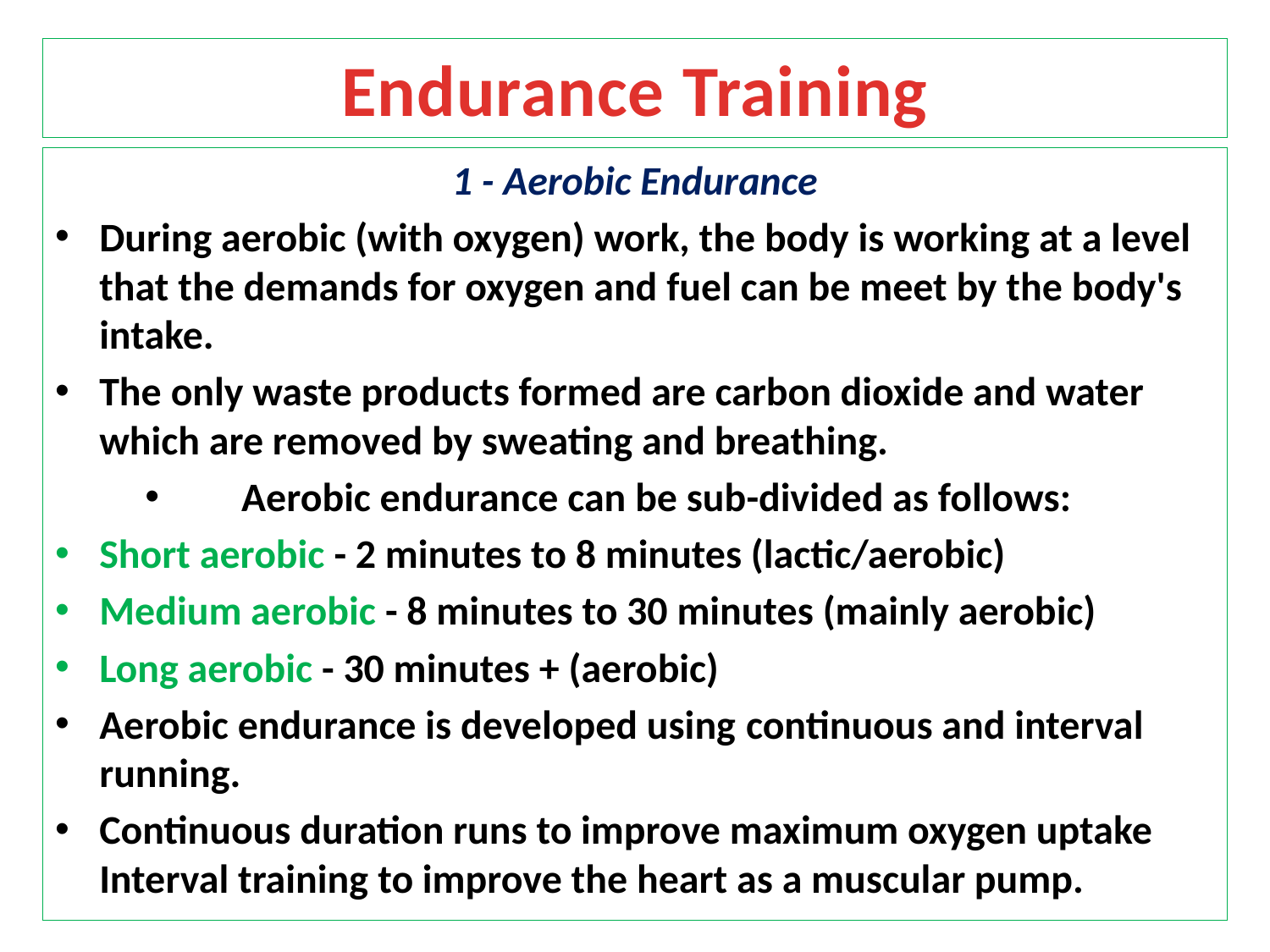

# Endurance Training
1 - Aerobic Endurance
During aerobic (with oxygen) work, the body is working at a level that the demands for oxygen and fuel can be meet by the body's intake.
The only waste products formed are carbon dioxide and water which are removed by sweating and breathing.
Aerobic endurance can be sub-divided as follows:
Short aerobic - 2 minutes to 8 minutes (lactic/aerobic)
Medium aerobic - 8 minutes to 30 minutes (mainly aerobic)
Long aerobic - 30 minutes + (aerobic)
Aerobic endurance is developed using continuous and interval running.
Continuous duration runs to improve maximum oxygen uptake Interval training to improve the heart as a muscular pump.